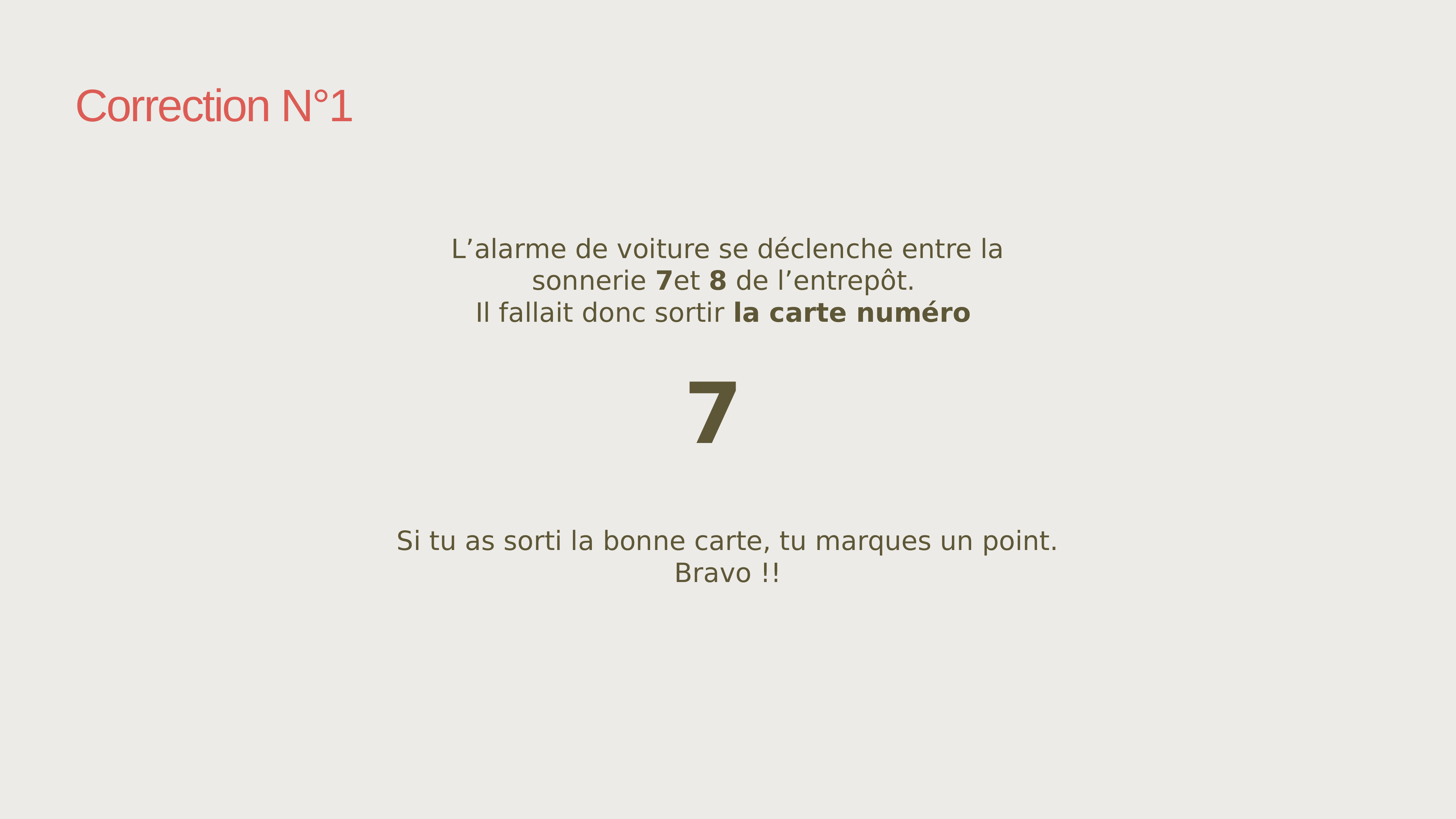

# Correction N°1
L’alarme de voiture se déclenche entre la sonnerie 7et 8 de l’entrepôt.
Il fallait donc sortir la carte numéro

7

Si tu as sorti la bonne carte, tu marques un point. Bravo !!